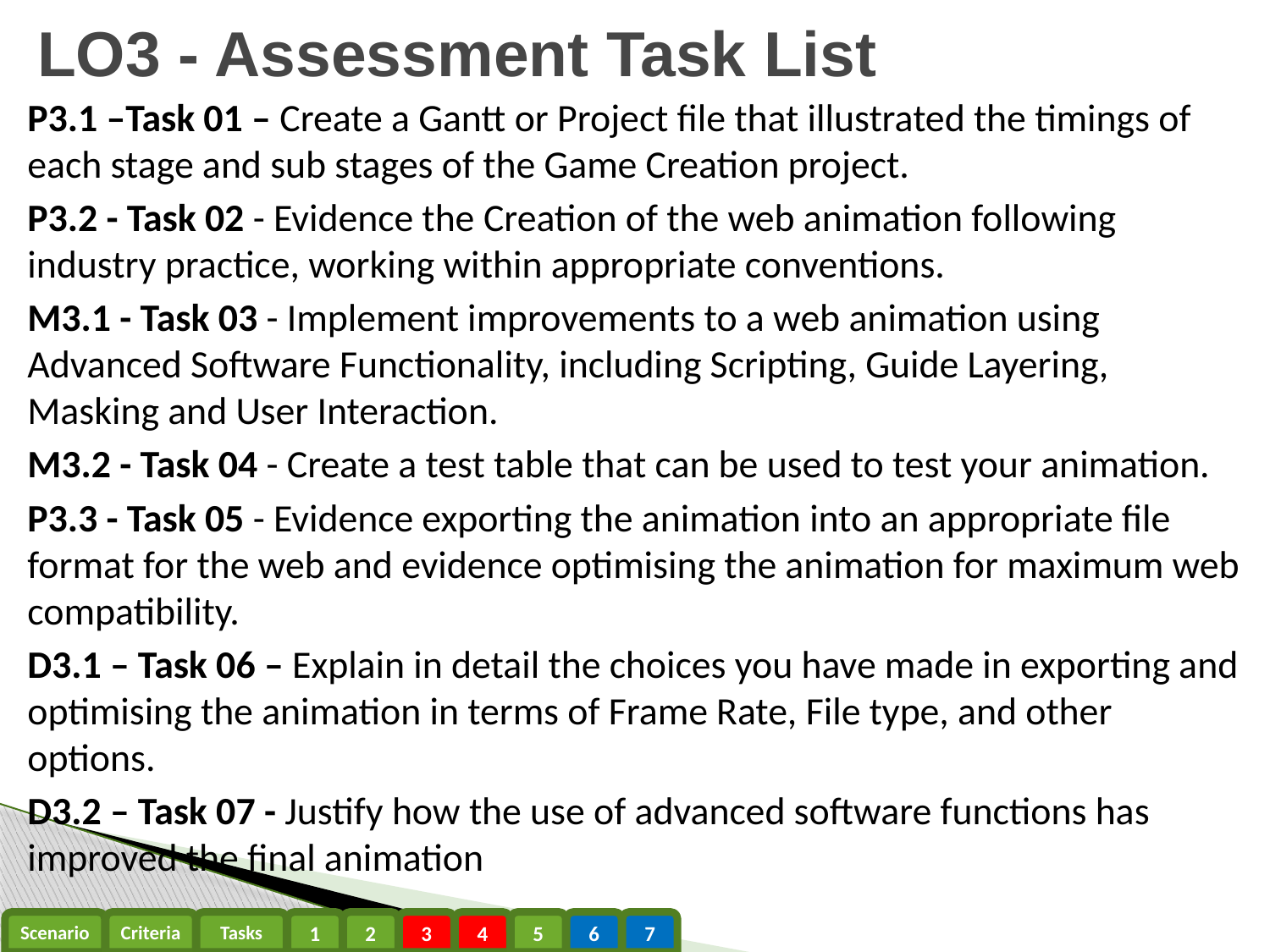

# LO3 - Assessment Task List
P3.1 –Task 01 – Create a Gantt or Project file that illustrated the timings of each stage and sub stages of the Game Creation project.
P3.2 - Task 02 - Evidence the Creation of the web animation following industry practice, working within appropriate conventions.
M3.1 - Task 03 - Implement improvements to a web animation using Advanced Software Functionality, including Scripting, Guide Layering, Masking and User Interaction.
M3.2 - Task 04 - Create a test table that can be used to test your animation.
P3.3 - Task 05 - Evidence exporting the animation into an appropriate file format for the web and evidence optimising the animation for maximum web compatibility.
D3.1 – Task 06 – Explain in detail the choices you have made in exporting and optimising the animation in terms of Frame Rate, File type, and other options.
D3.2 – Task 07 - Justify how the use of advanced software functions has improved the final animation